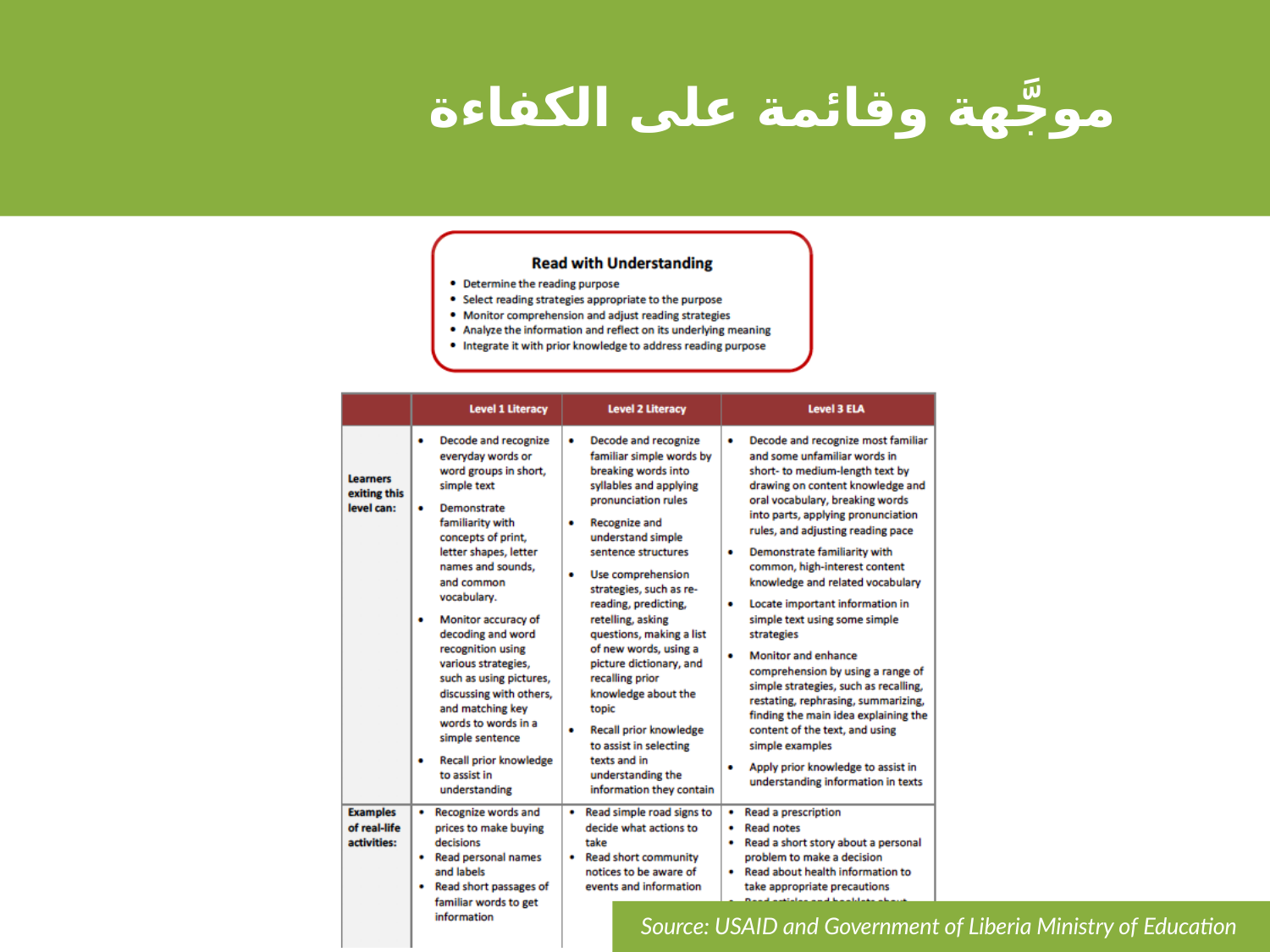

# موجَّهة وقائمة على الكفاءة

Source: USAID and Government of Liberia Ministry of Education